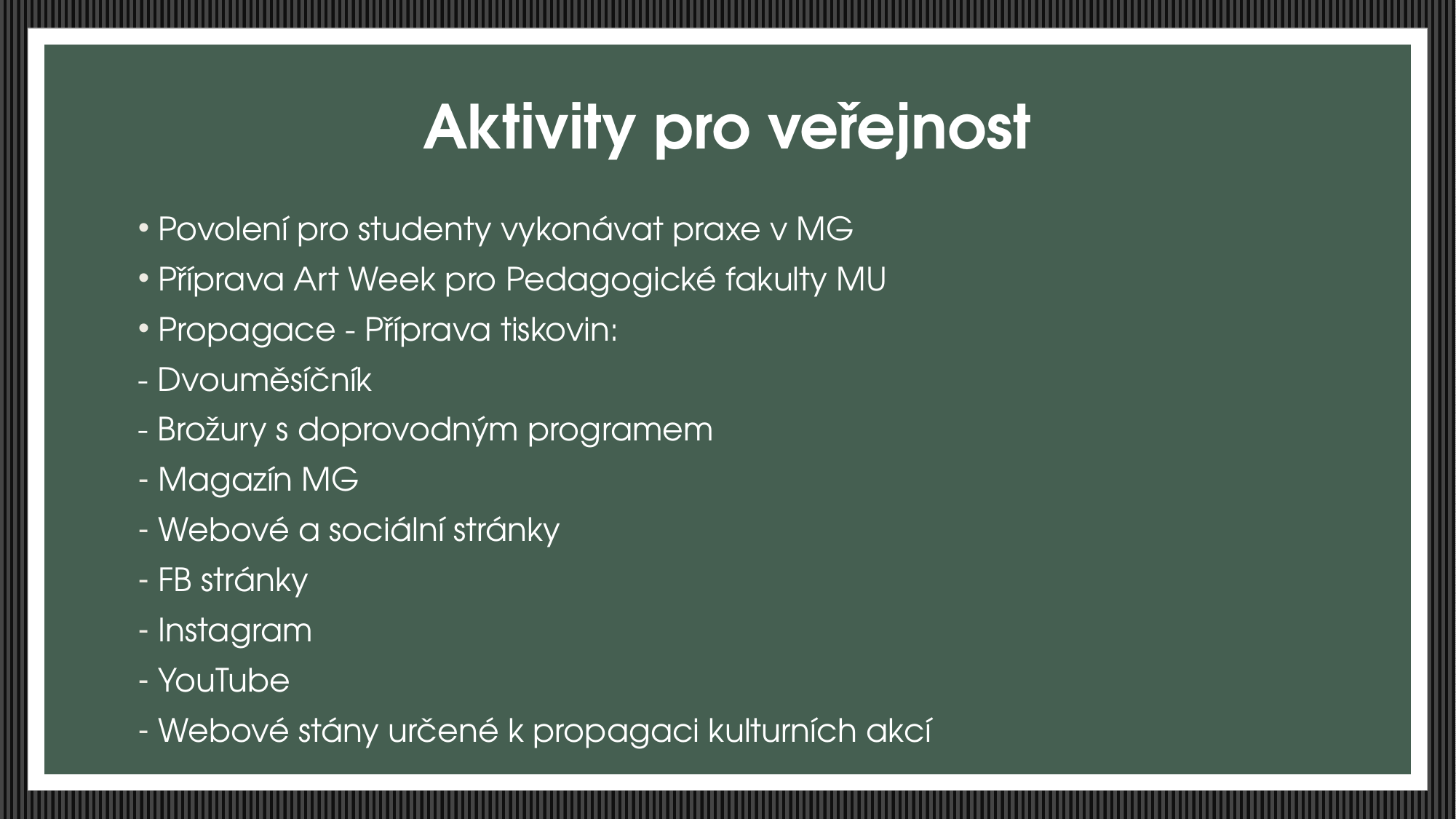

# Aktivity pro veřejnost
Povolení pro studenty vykonávat praxe v MG
Příprava Art Week pro Pedagogické fakulty MU
Propagace - Příprava tiskovin:
- Dvouměsíčník
- Brožury s doprovodným programem
Magazín MG
Webové a sociální stránky
FB stránky
Instagram
YouTube
Webové stány určené k propagaci kulturních akcí